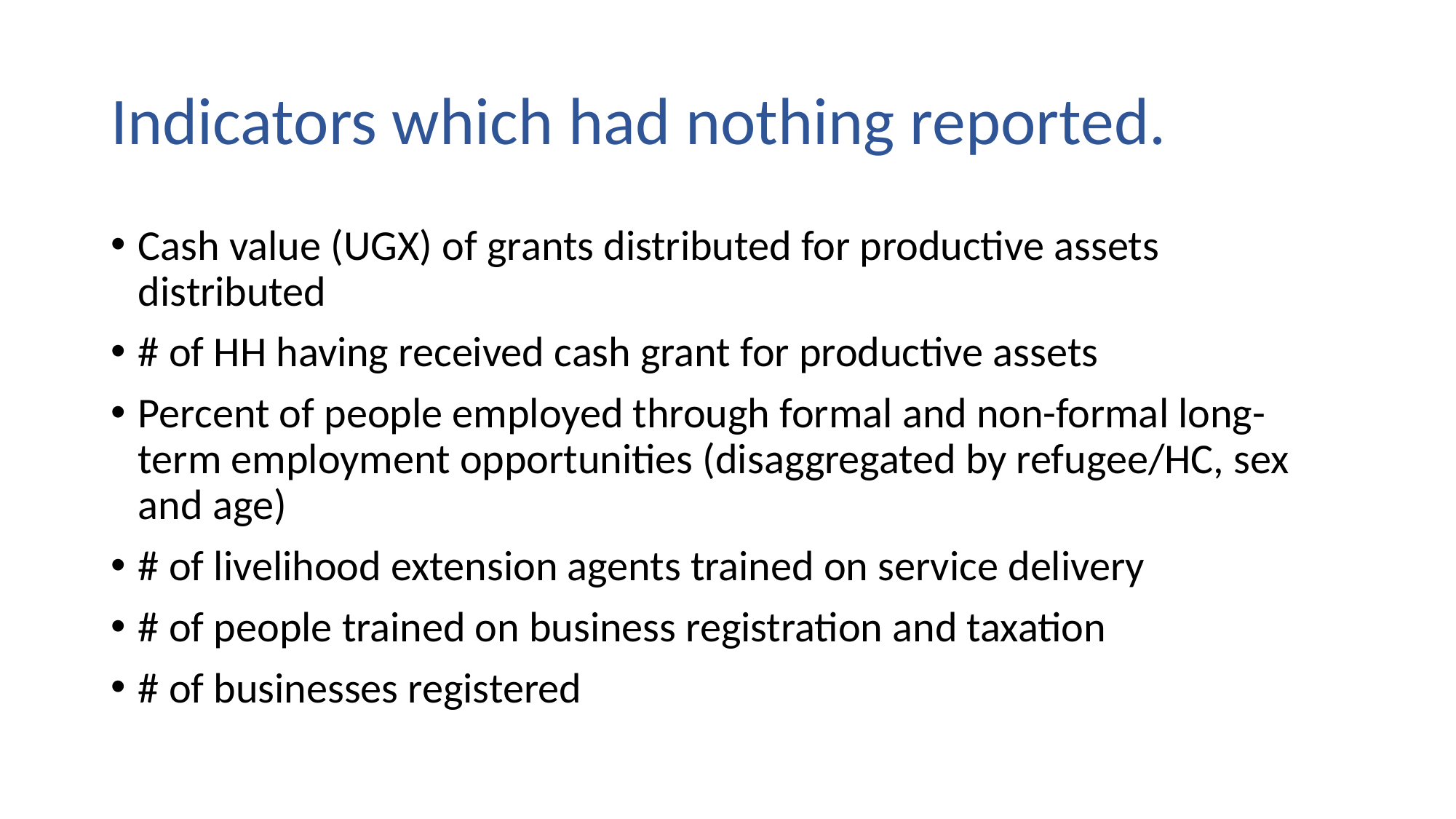

# Indicators which had nothing reported.
Cash value (UGX) of grants distributed for productive assets distributed
# of HH having received cash grant for productive assets
Percent of people employed through formal and non-formal long-term employment opportunities (disaggregated by refugee/HC, sex and age)
# of livelihood extension agents trained on service delivery
# of people trained on business registration and taxation
# of businesses registered